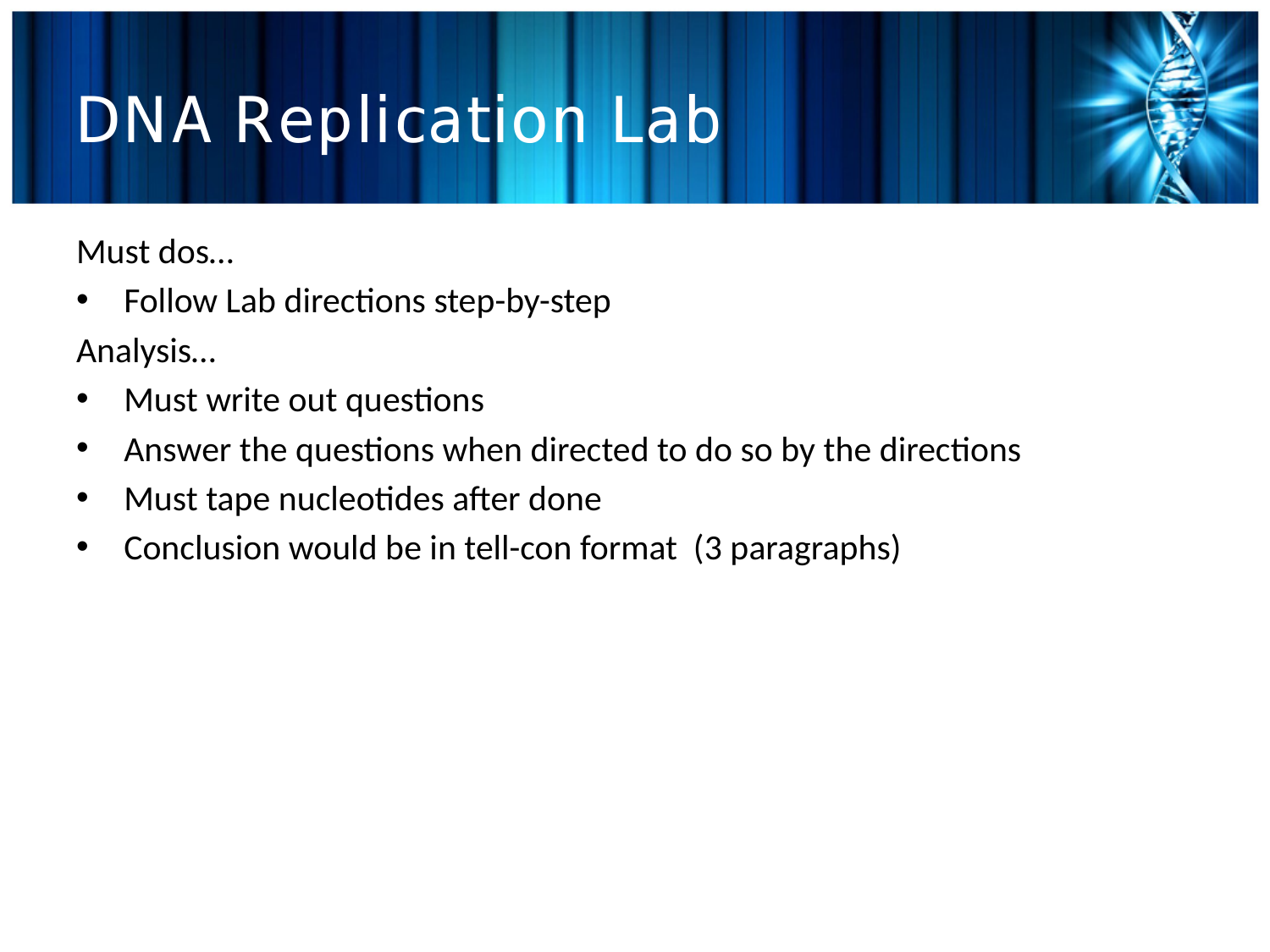

# DNA Replication Lab
Must dos…
Follow Lab directions step-by-step
Analysis…
Must write out questions
Answer the questions when directed to do so by the directions
Must tape nucleotides after done
Conclusion would be in tell-con format  (3 paragraphs)